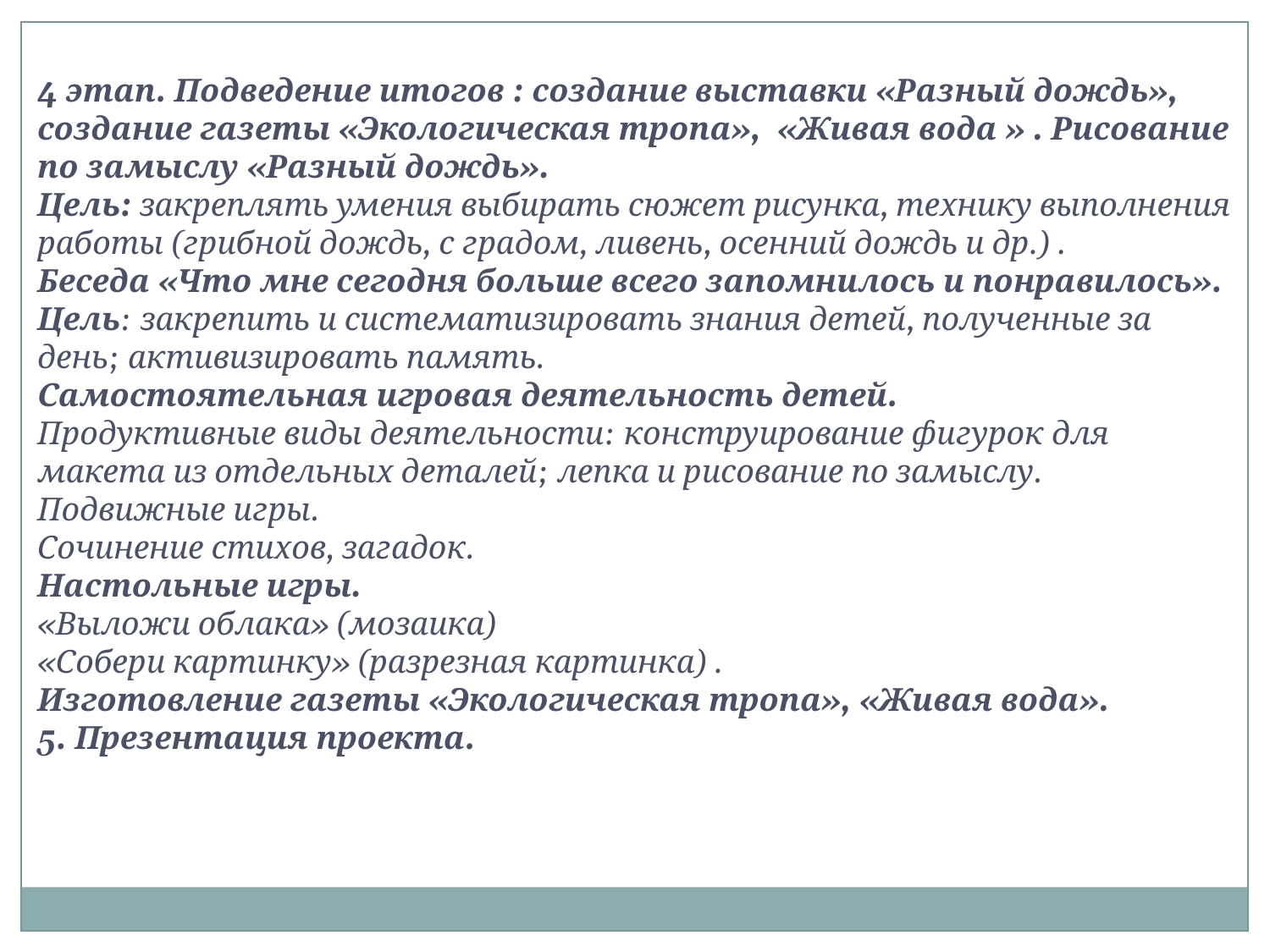

4 этап. Подведение итогов : создание выставки «Разный дождь», создание газеты «Экологическая тропа»,  «Живая вода » . Рисование по замыслу «Разный дождь».
Цель: закреплять умения выбирать сюжет рисунка, технику выполнения работы (грибной дождь, с градом, ливень, осенний дождь и др.) .
Беседа «Что мне сегодня больше всего запомнилось и понравилось».
Цель: закрепить и систематизировать знания детей, полученные за день; активизировать память.
Самостоятельная игровая деятельность детей.
Продуктивные виды деятельности: конструирование фигурок для макета из отдельных деталей; лепка и рисование по замыслу.
Подвижные игры.
Сочинение стихов, загадок.
Настольные игры.
«Выложи облака» (мозаика)
«Собери картинку» (разрезная картинка) .
Изготовление газеты «Экологическая тропа», «Живая вода».
5. Презентация проекта.